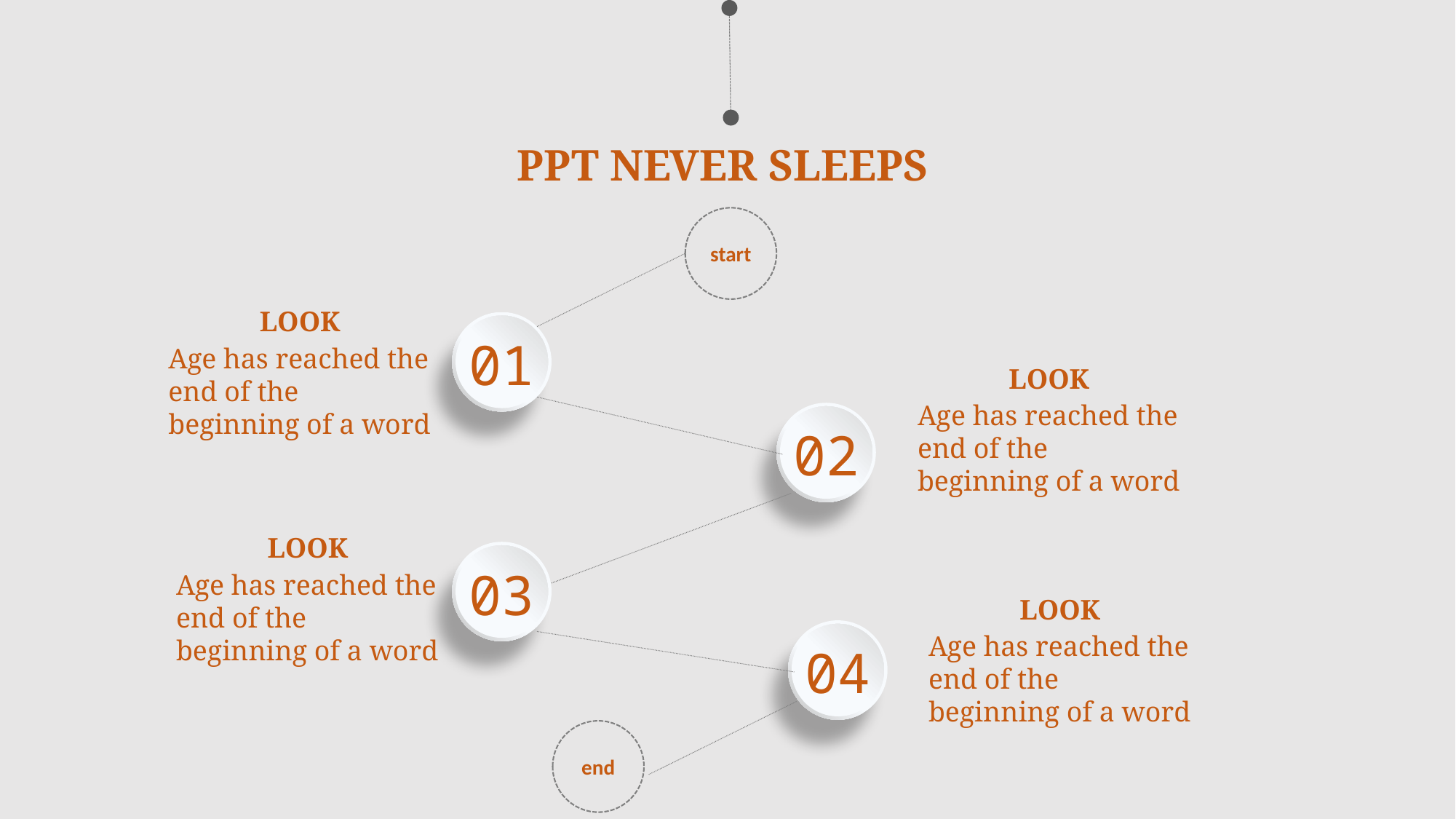

PPT NEVER SLEEPS
start
LOOK

01
Age has reached the end of the beginning of a word
LOOK
Age has reached the end of the beginning of a word

02
LOOK

03
Age has reached the end of the beginning of a word
LOOK

04
Age has reached the end of the beginning of a word
end